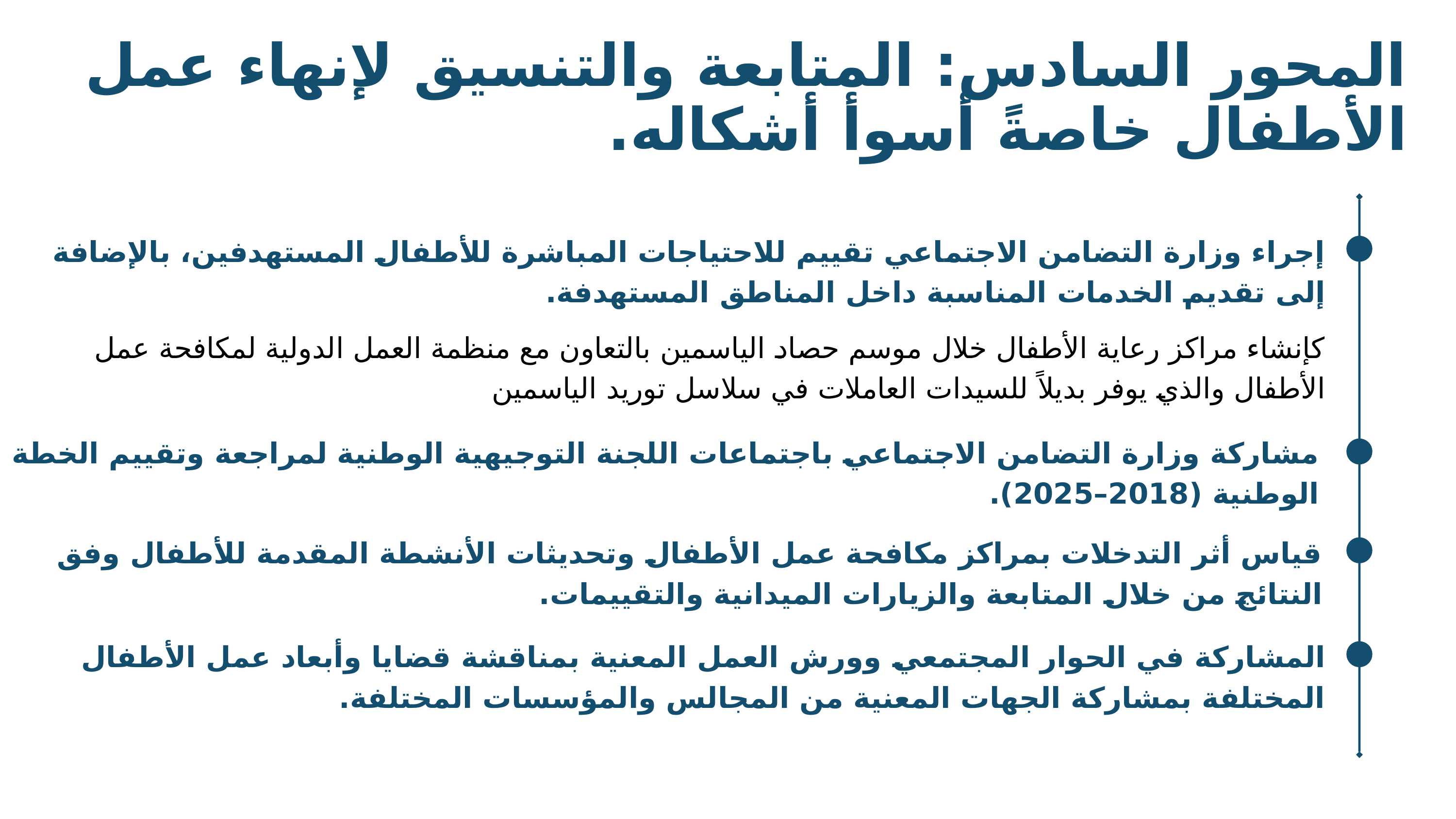

المحور السادس: المتابعة والتنسيق لإنهاء عمل الأطفال خاصةً أسوأ أشكاله.

إجراء وزارة التضامن الاجتماعي تقييم للاحتياجات المباشرة للأطفال المستهدفين، بالإضافة إلى تقديم الخدمات المناسبة داخل المناطق المستهدفة.

كإنشاء مراكز رعاية الأطفال خلال موسم حصاد الياسمين بالتعاون مع منظمة العمل الدولية لمكافحة عمل الأطفال والذي يوفر بديلاً للسيدات العاملات في سلاسل توريد الياسمين
مشاركة وزارة التضامن الاجتماعي باجتماعات اللجنة التوجيهية الوطنية لمراجعة وتقييم الخطة الوطنية (2018–2025).

قياس أثر التدخلات بمراكز مكافحة عمل الأطفال وتحديثات الأنشطة المقدمة للأطفال وفق النتائج من خلال المتابعة والزيارات الميدانية والتقييمات.

المشاركة في الحوار المجتمعي وورش العمل المعنية بمناقشة قضايا وأبعاد عمل الأطفال المختلفة بمشاركة الجهات المعنية من المجالس والمؤسسات المختلفة.